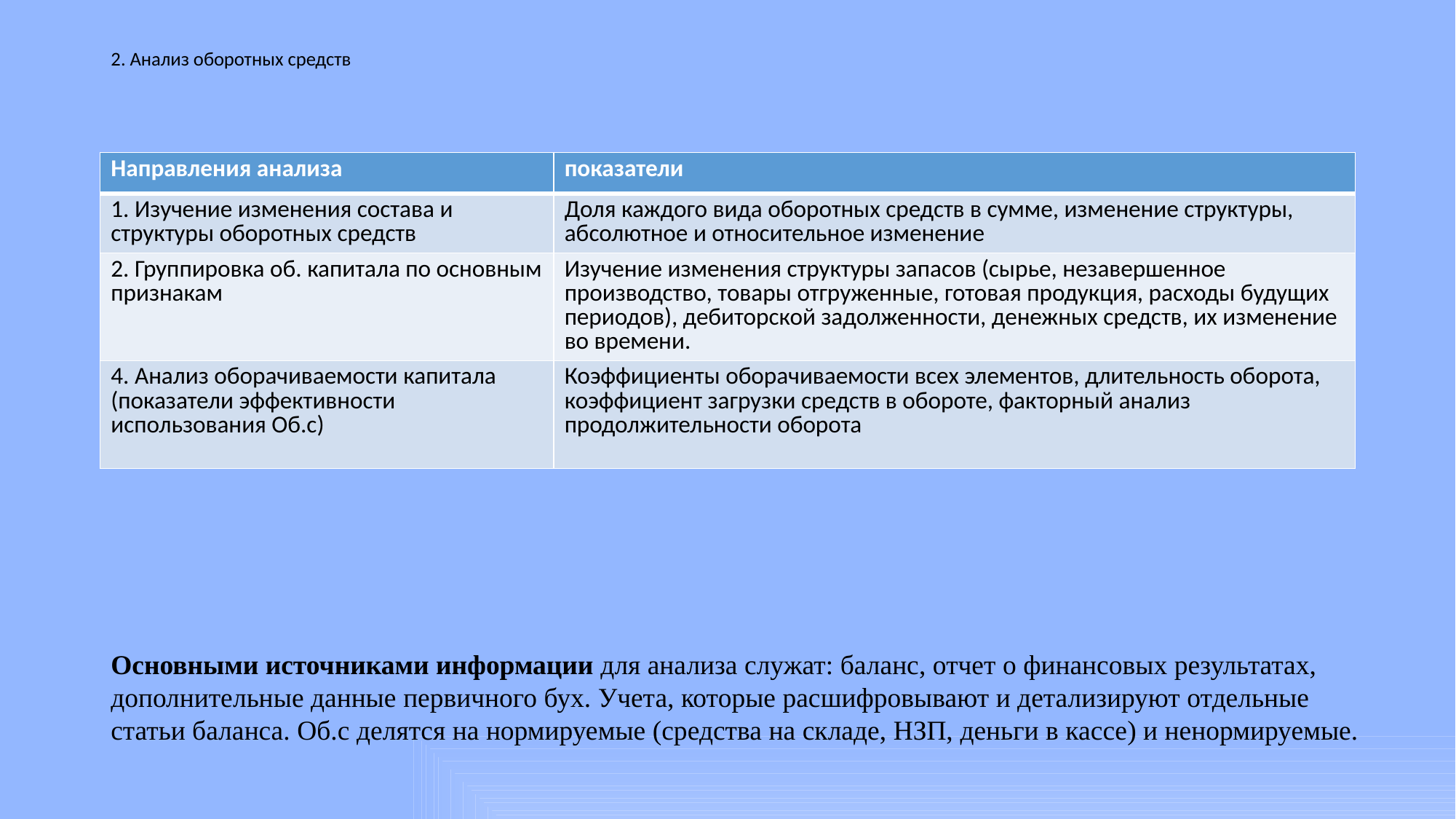

# 2. Анализ оборотных средств
| Направления анализа | показатели |
| --- | --- |
| 1. Изучение изменения состава и структуры оборотных средств | Доля каждого вида оборотных средств в сумме, изменение структуры, абсолютное и относительное изменение |
| 2. Группировка об. капитала по основным признакам | Изучение изменения структуры запасов (сырье, незавершенное производство, товары отгруженные, готовая продукция, расходы будущих периодов), дебиторской задолженности, денежных средств, их изменение во времени. |
| 4. Анализ оборачиваемости капитала (показатели эффективности использования Об.с) | Коэффициенты оборачиваемости всех элементов, длительность оборота, коэффициент загрузки средств в обороте, факторный анализ продолжительности оборота |
Основными источниками информации для анализа служат: баланс, отчет о финансовых результатах, дополнительные данные первичного бух. Учета, которые расшифровывают и детализируют отдельные статьи баланса. Об.с делятся на нормируемые (средства на складе, НЗП, деньги в кассе) и ненормируемые.